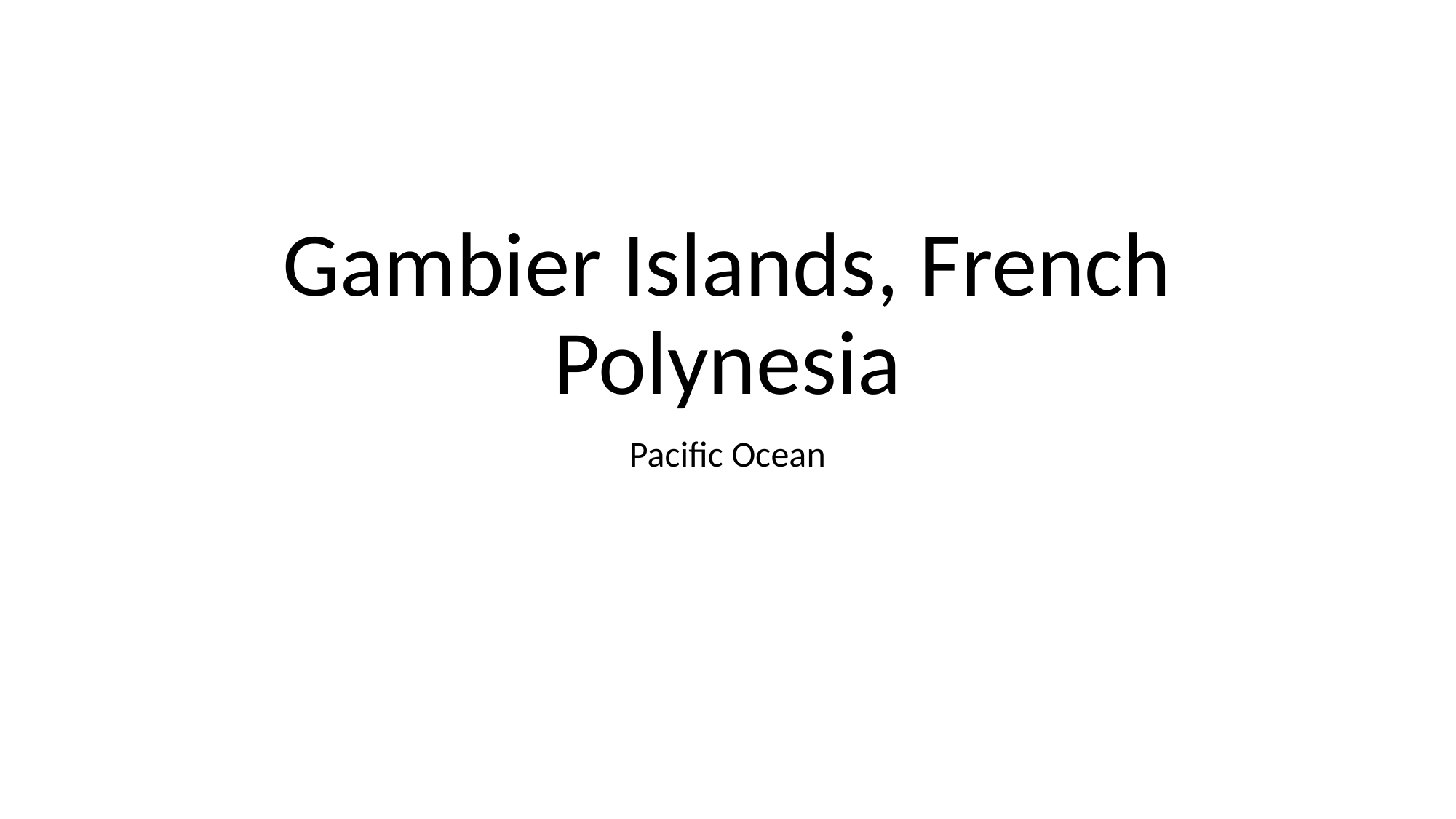

# Gambier Islands, French Polynesia
Pacific Ocean